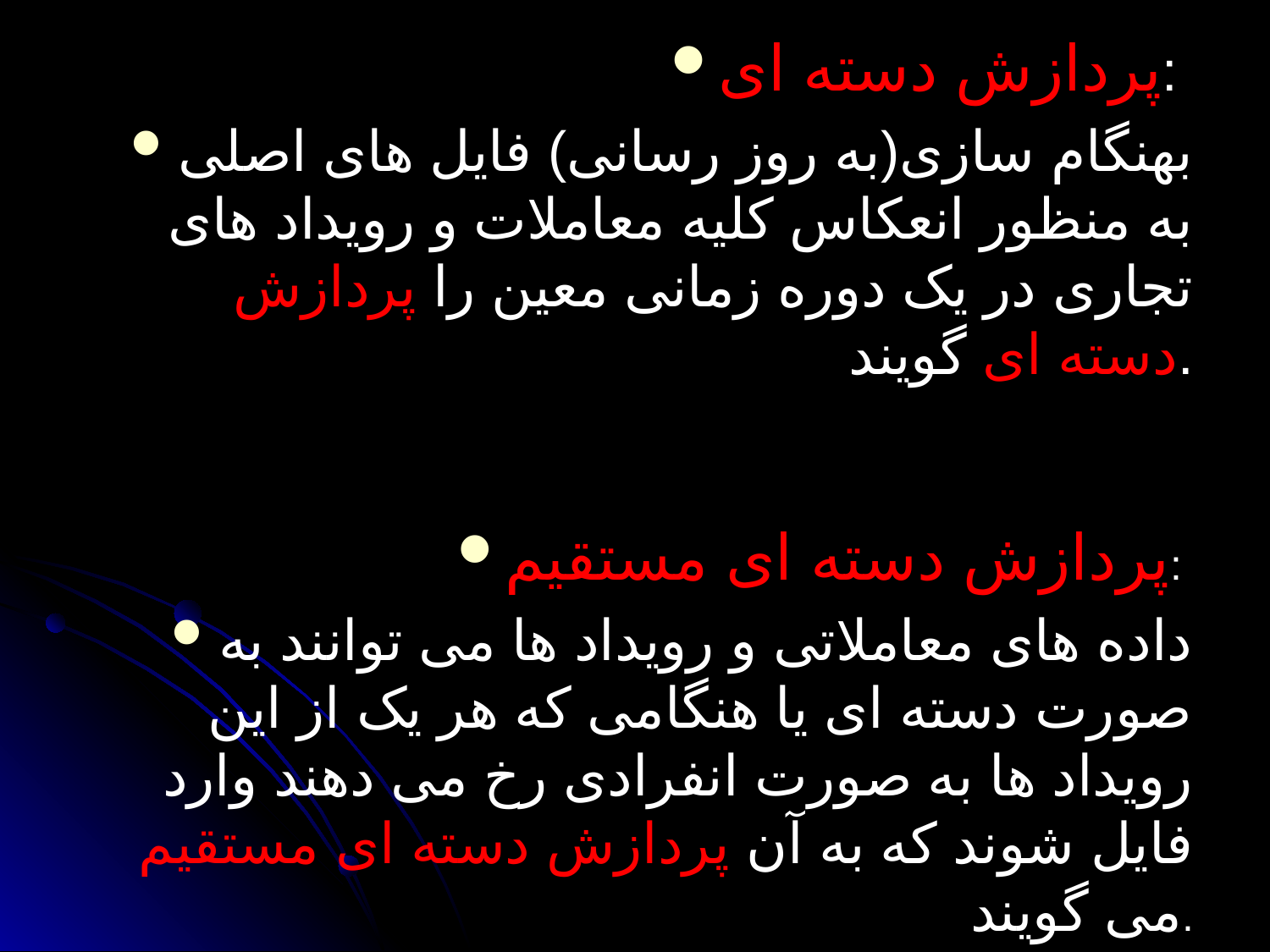

پردازش دسته ای:
بهنگام سازی(به روز رسانی) فایل های اصلی به منظور انعکاس کلیه معاملات و رویداد های تجاری در یک دوره زمانی معین را پردازش دسته ای گویند.

پردازش دسته ای مستقیم:
داده های معاملاتی و رویداد ها می توانند به صورت دسته ای یا هنگامی که هر یک از این رویداد ها به صورت انفرادی رخ می دهند وارد فایل شوند که به آن پردازش دسته ای مستقیم می گویند.
#